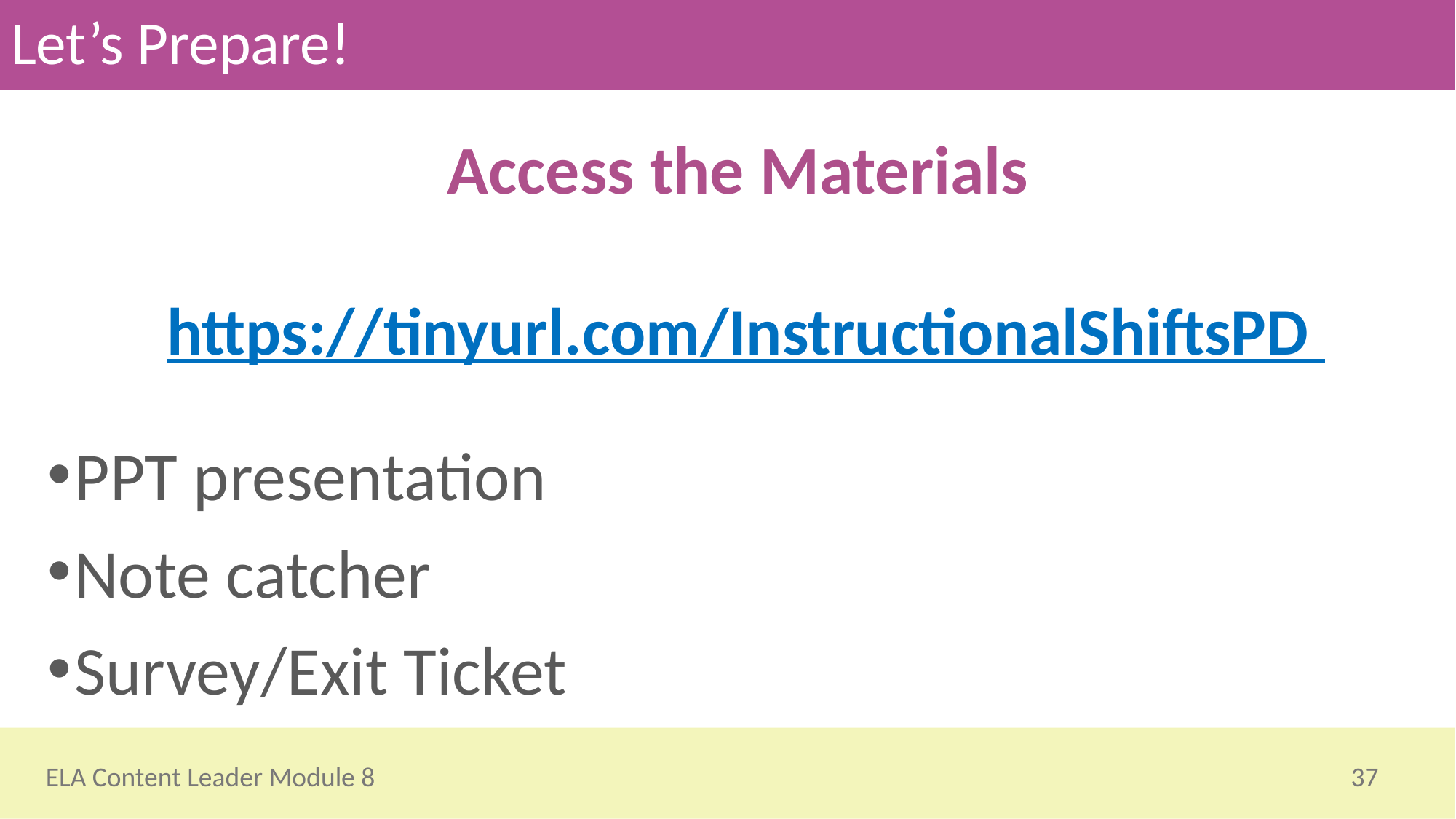

# Let’s Prepare!
Access the Materials

https://tinyurl.com/InstructionalShiftsPD

PPT presentation
Note catcher
Survey/Exit Ticket

37